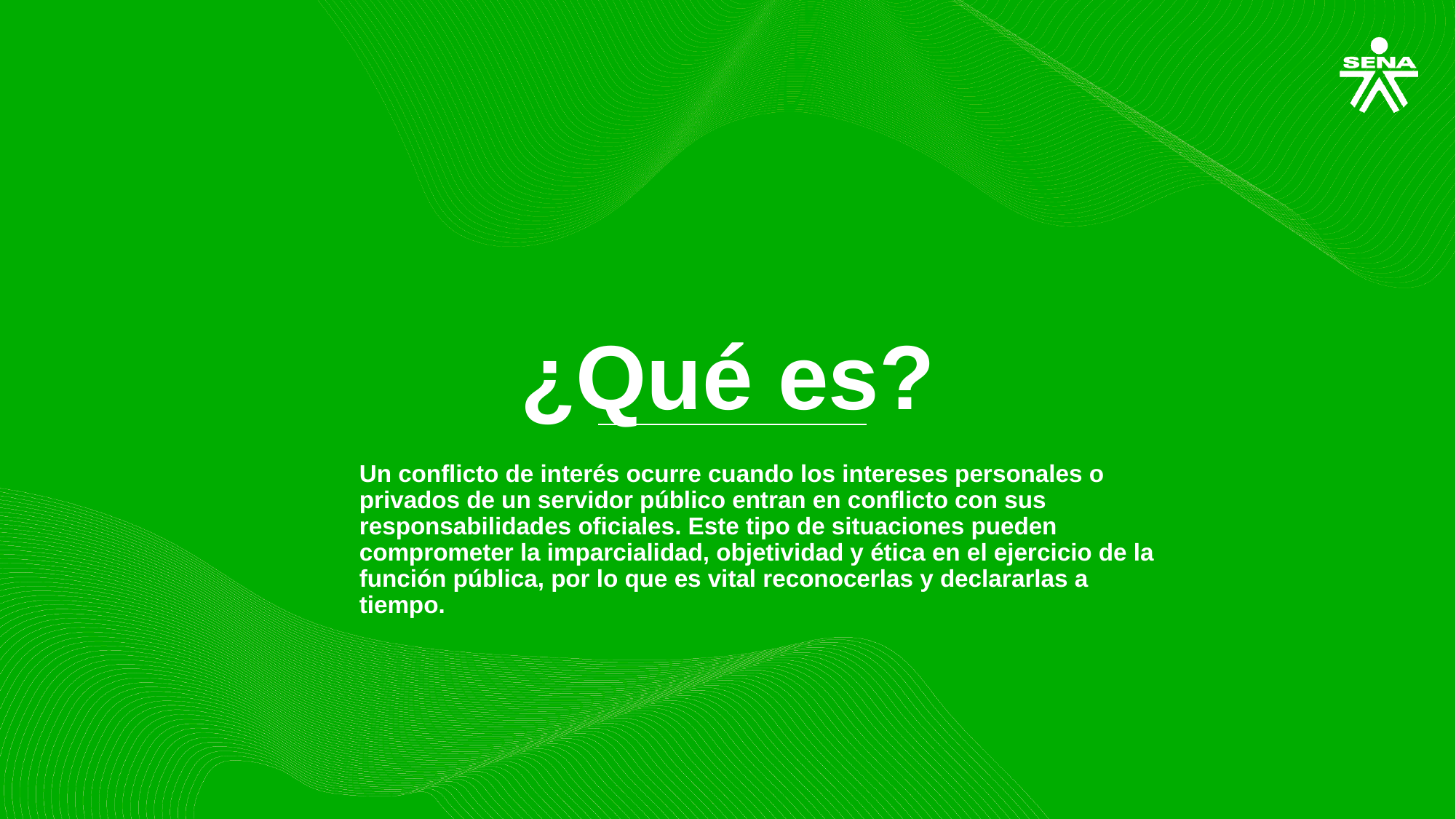

¿Qué es?
Un conflicto de interés ocurre cuando los intereses personales o privados de un servidor público entran en conflicto con sus responsabilidades oficiales. Este tipo de situaciones pueden comprometer la imparcialidad, objetividad y ética en el ejercicio de la función pública, por lo que es vital reconocerlas y declararlas a tiempo.